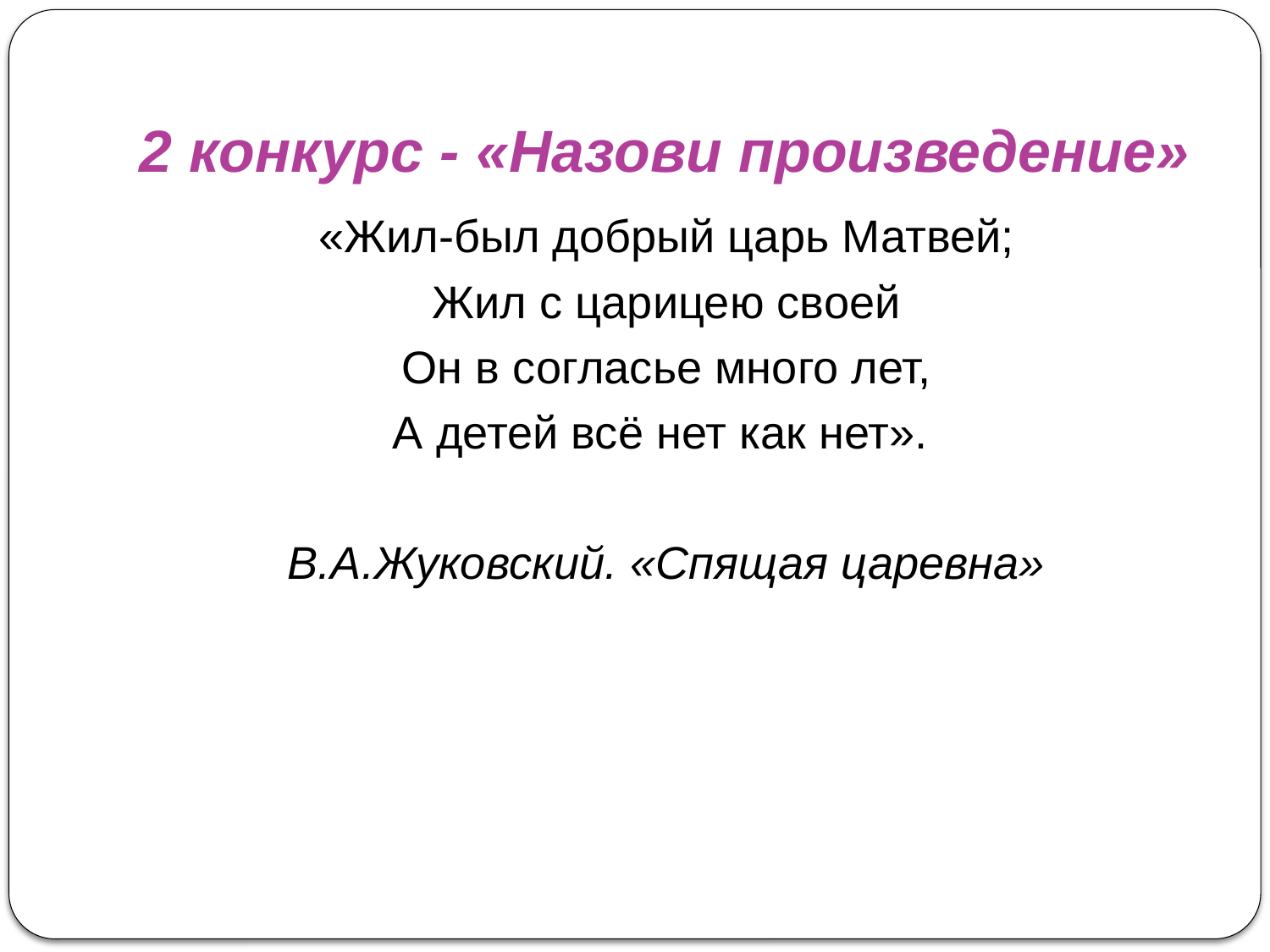

# 2 конкурс - «Назови произведение»
«Жил-был добрый царь Матвей;
Жил с царицею своей
Он в согласье много лет,
А детей всё нет как нет».

В.А.Жуковский. «Спящая царевна»